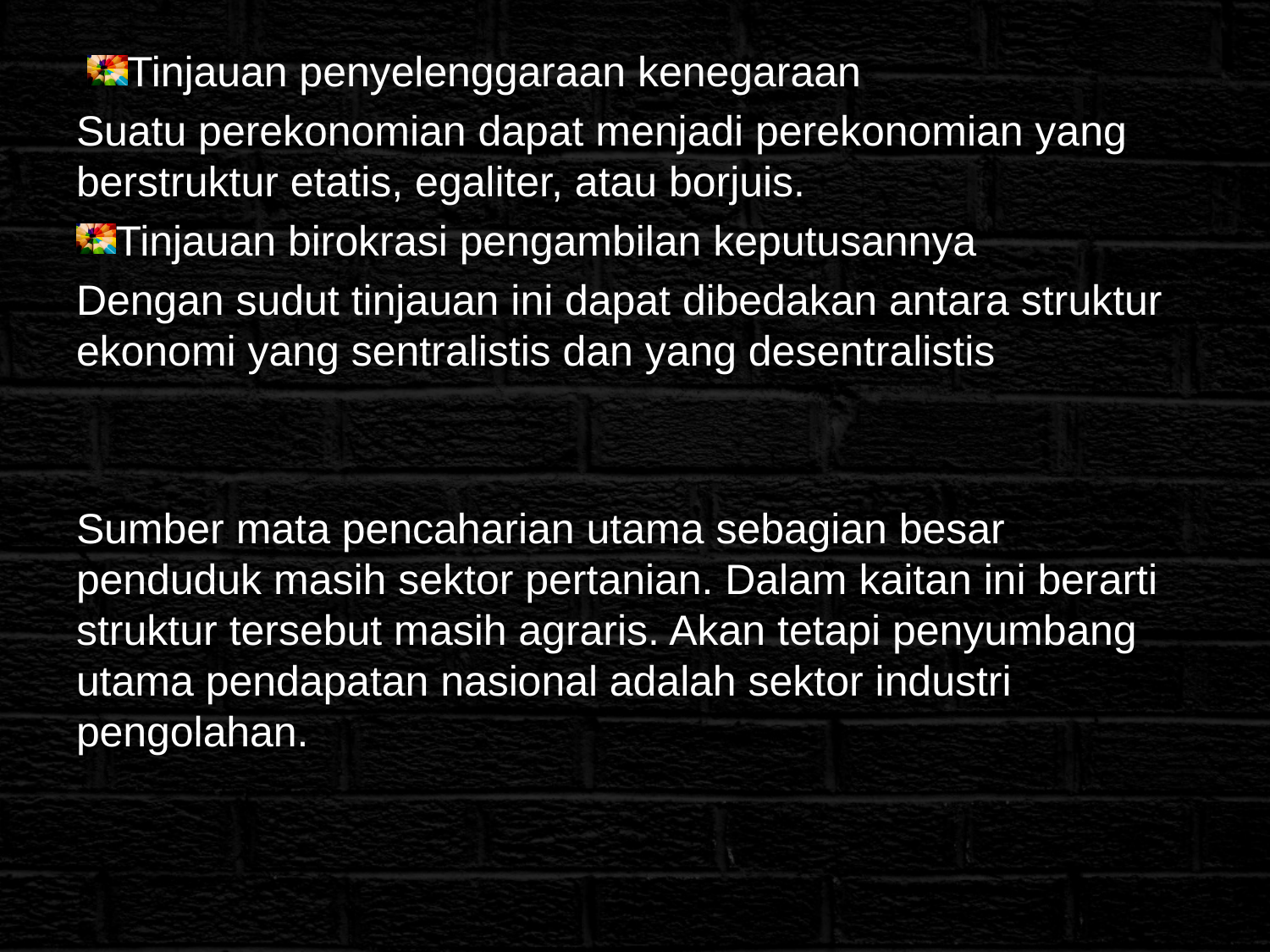

#
Tinjauan penyelenggaraan kenegaraan
Suatu perekonomian dapat menjadi perekonomian yang berstruktur etatis, egaliter, atau borjuis.
Tinjauan birokrasi pengambilan keputusannya
Dengan sudut tinjauan ini dapat dibedakan antara struktur ekonomi yang sentralistis dan yang desentralistis

Sumber mata pencaharian utama sebagian besar penduduk masih sektor pertanian. Dalam kaitan ini berarti struktur tersebut masih agraris. Akan tetapi penyumbang utama pendapatan nasional adalah sektor industri pengolahan.